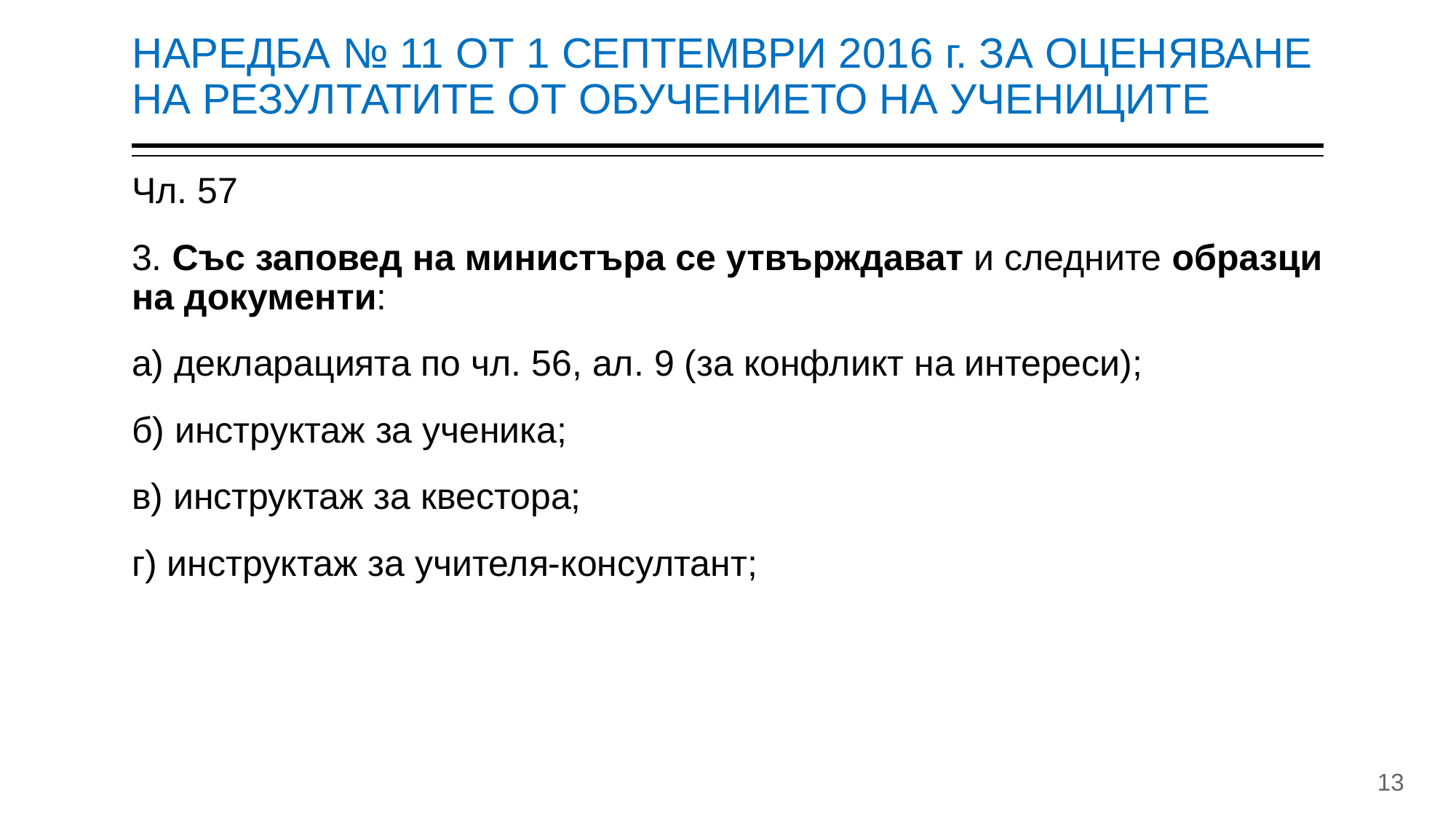

# НАРЕДБА № 11 ОТ 1 СЕПТЕМВРИ 2016 г. ЗА ОЦЕНЯВАНЕ НА РЕЗУЛТАТИТЕ ОТ ОБУЧЕНИЕТО НА УЧЕНИЦИТЕ
Чл. 57
3. Със заповед на министъра се утвърждават и следните образци на документи:
а) декларацията по чл. 56, ал. 9 (за конфликт на интереси);
б) инструктаж за ученика;
в) инструктаж за квестора;
г) инструктаж за учителя-консултант;
13